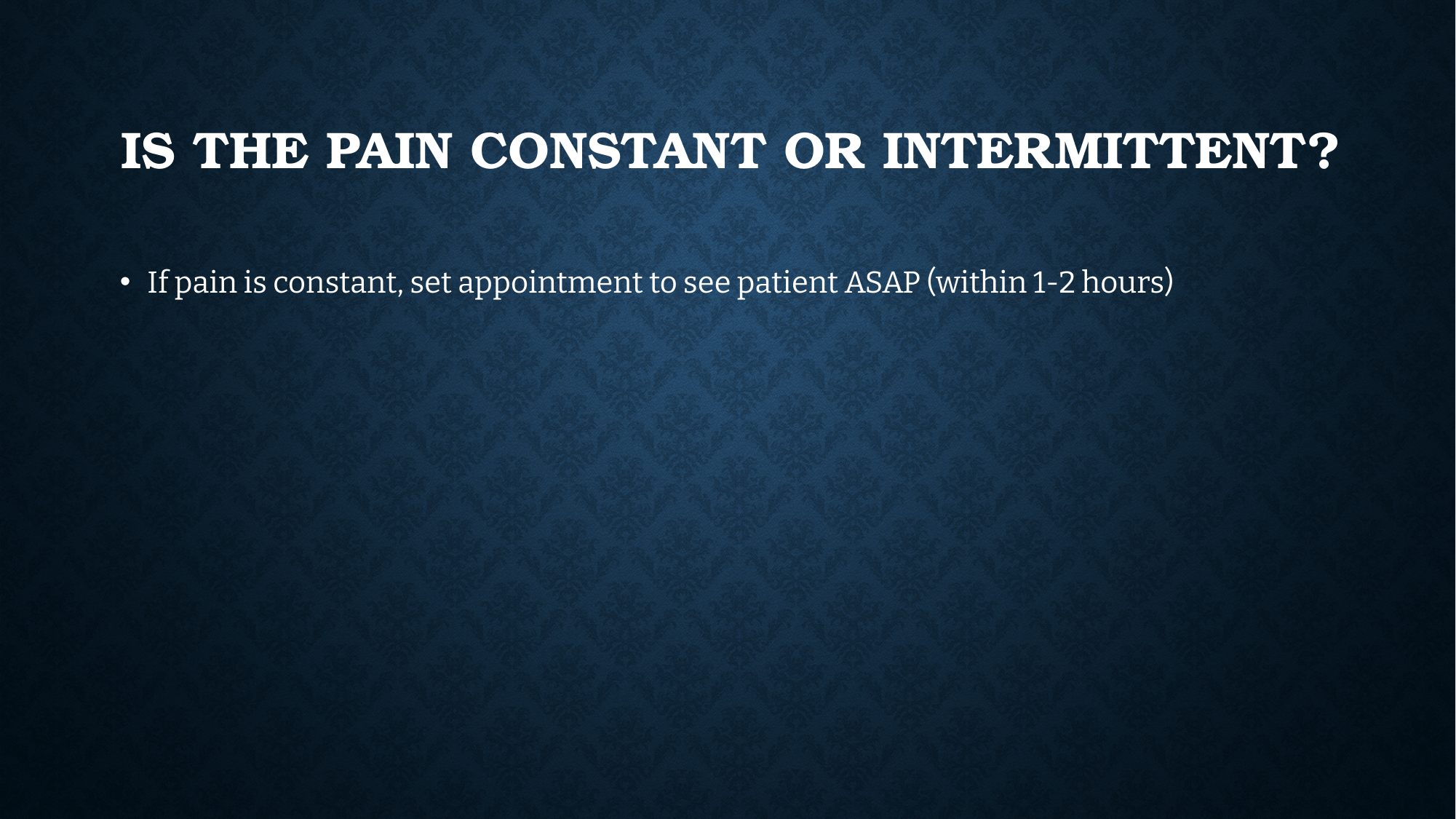

# Is the pain constant or intermittent?
If pain is constant, set appointment to see patient ASAP (within 1-2 hours)